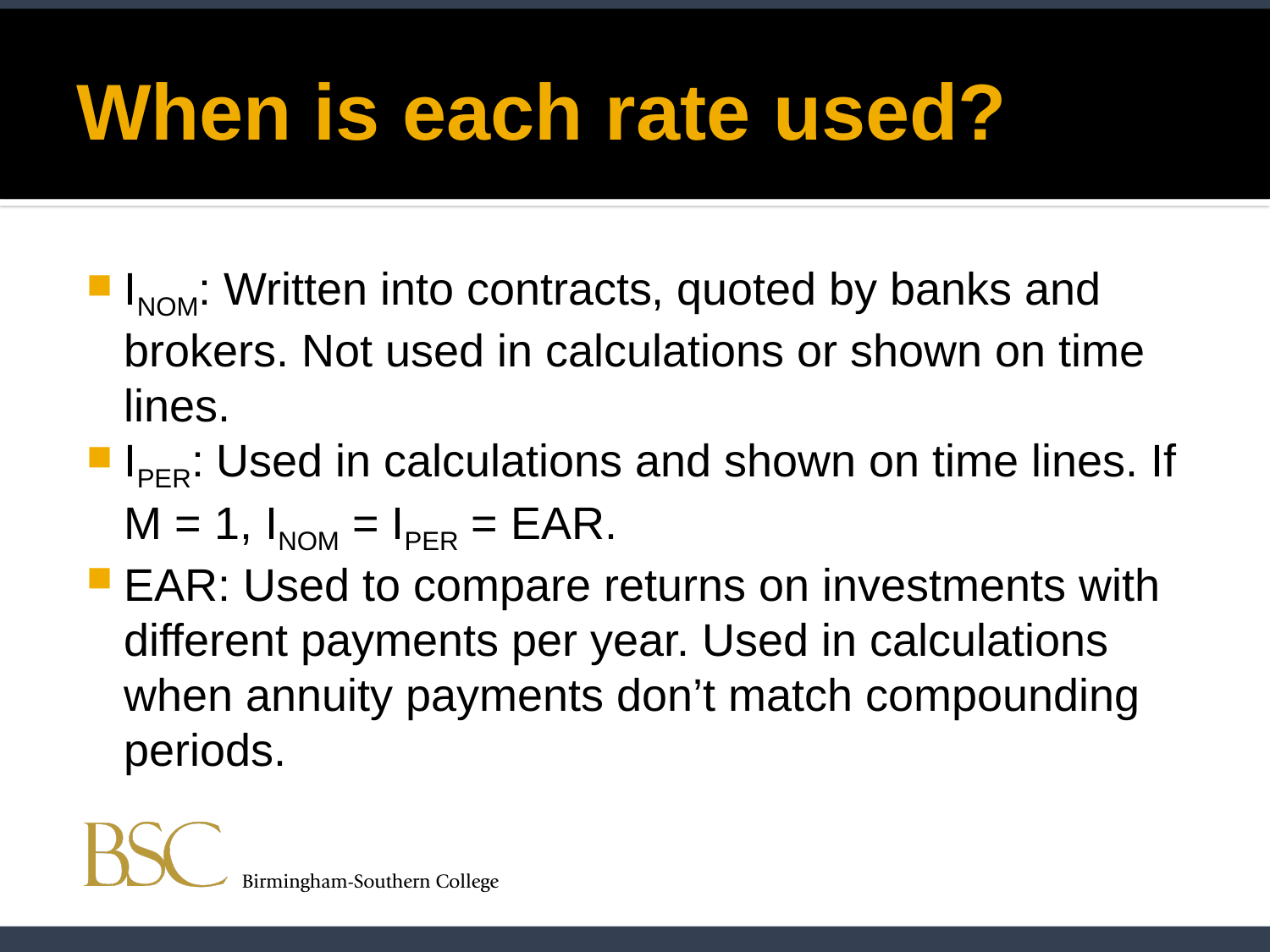

# When is each rate used?
INOM: Written into contracts, quoted by banks and brokers. Not used in calculations or shown on time lines.
IPER: Used in calculations and shown on time lines. If M = 1, INOM = IPER = EAR.
EAR: Used to compare returns on investments with different payments per year. Used in calculations when annuity payments don’t match compounding periods.